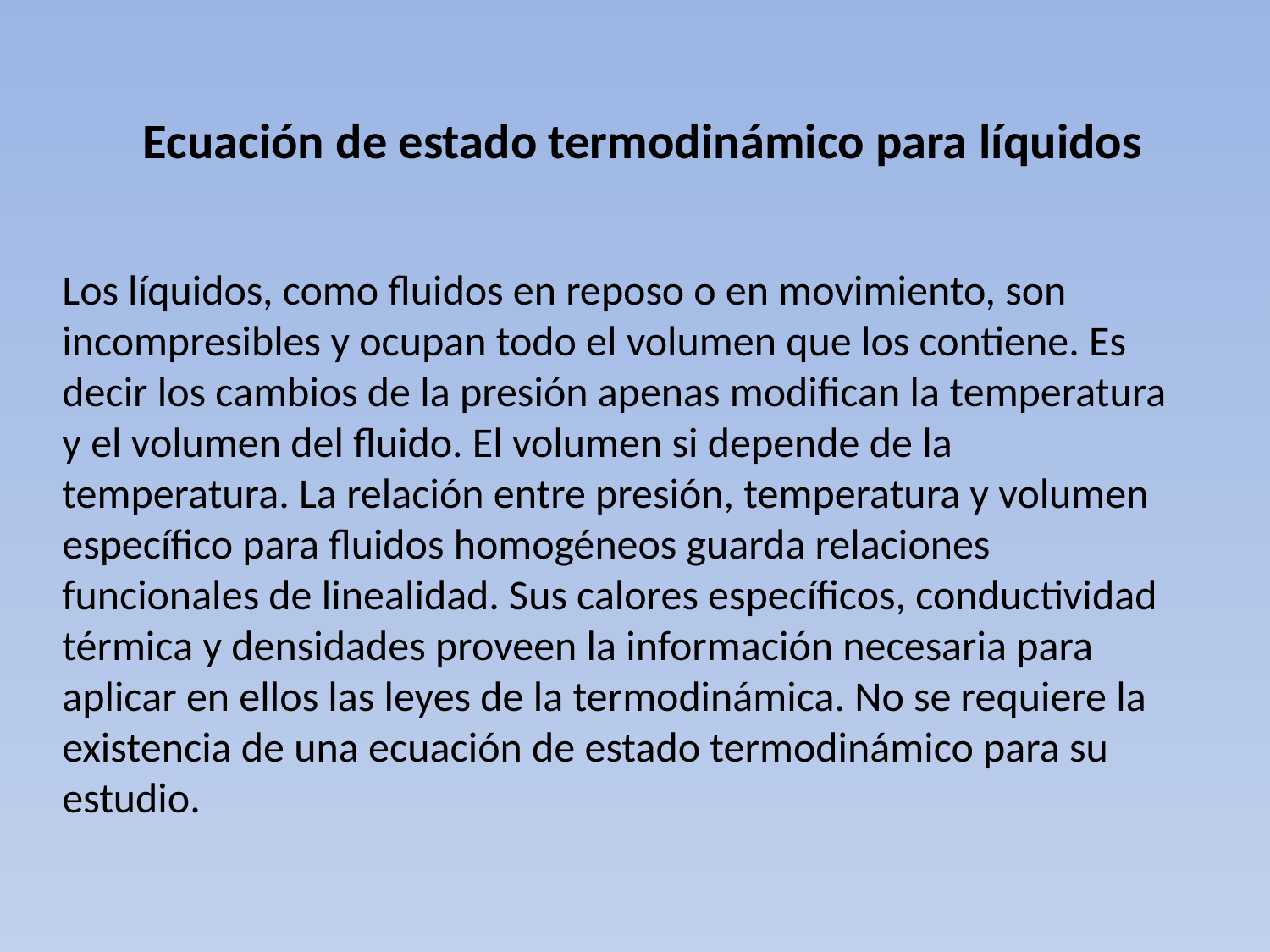

# Ecuación de estado termodinámico para líquidos

Los líquidos, como fluidos en reposo o en movimiento, son incompresibles y ocupan todo el volumen que los contiene. Es decir los cambios de la presión apenas modifican la temperatura y el volumen del fluido. El volumen si depende de la temperatura. La relación entre presión, temperatura y volumen específico para fluidos homogéneos guarda relaciones funcionales de linealidad. Sus calores específicos, conductividad térmica y densidades proveen la información necesaria para aplicar en ellos las leyes de la termodinámica. No se requiere la existencia de una ecuación de estado termodinámico para su estudio.